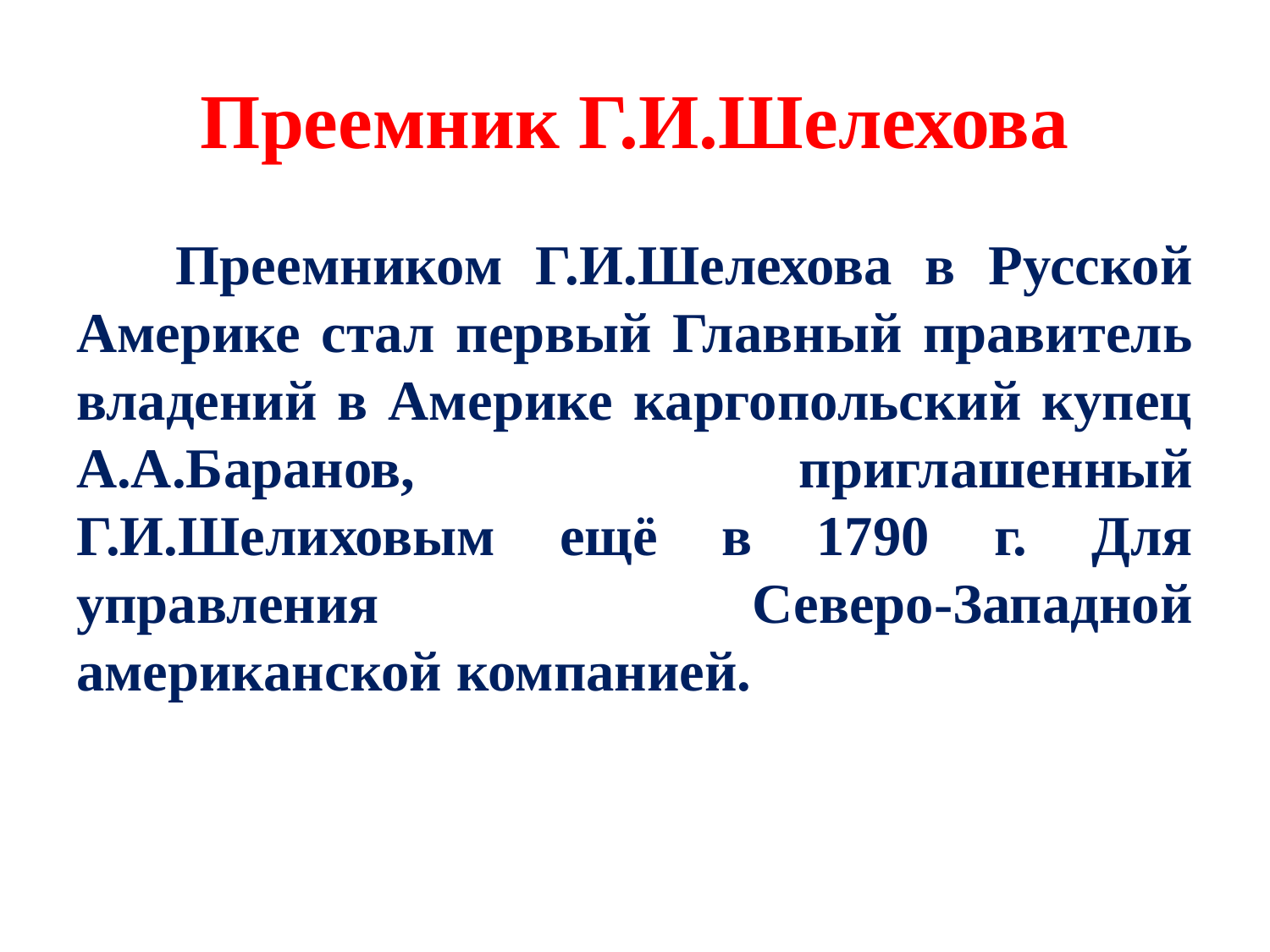

# Преемник Г.И.Шелехова
Преемником Г.И.Шелехова в Русской Америке стал первый Главный правитель владений в Америке каргопольский купец А.А.Баранов, приглашенный Г.И.Шелиховым ещё в 1790 г. Для управления Северо-Западной американской компанией.